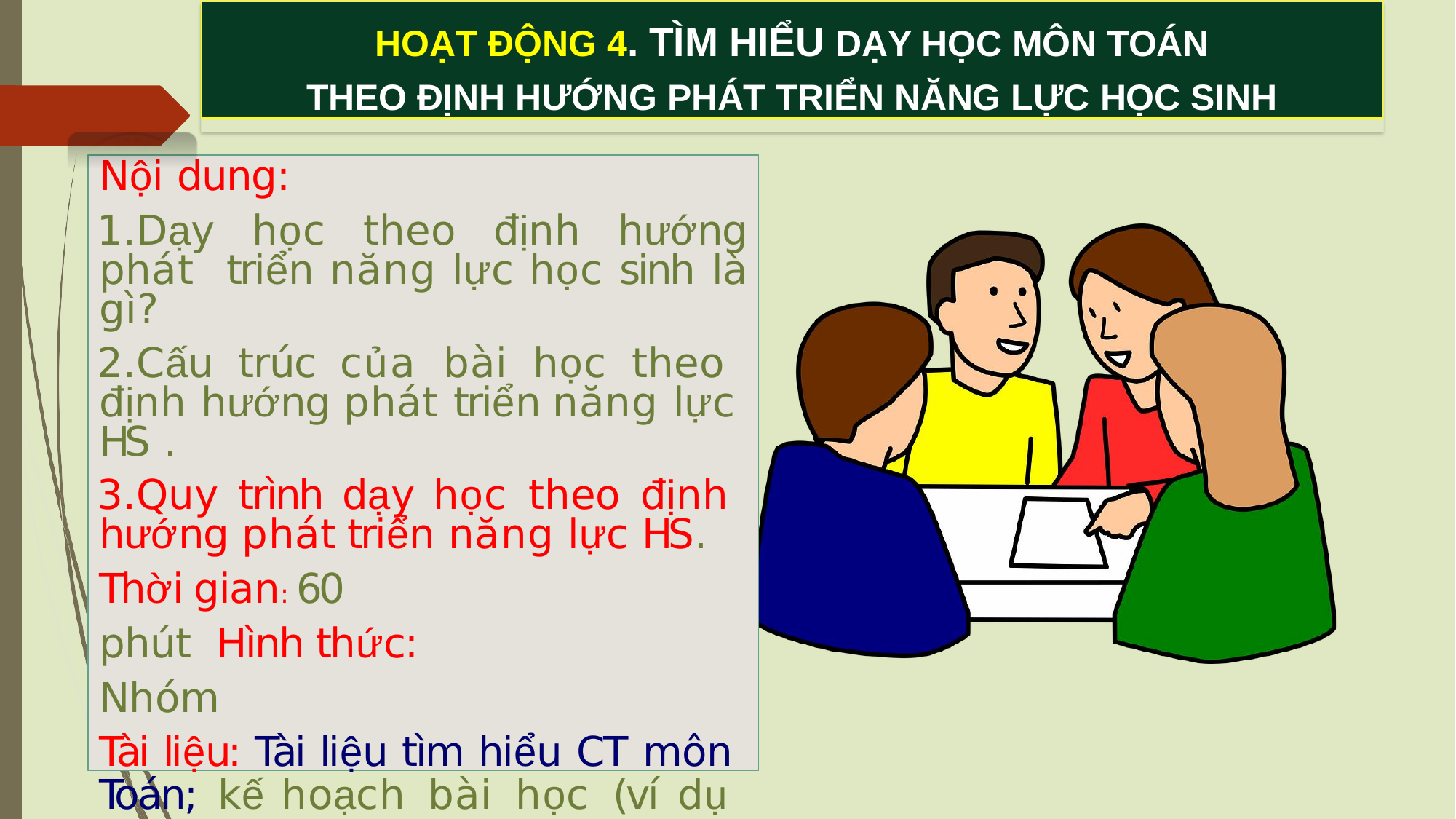

HOẠT ĐỘNG 4. TÌM HIỂU DẠY HỌC MÔN TOÁN
THEO ĐỊNH HƯỚNG PHÁT TRIỂN NĂNG LỰC HỌC SINH

Nội dung:
Dạy học theo định hướng phát  triển năng lực học sinh là gì?
Cấu trúc của bài học theo  định hướng phát triển năng lực  HS .
Quy trình dạy học theo định  hướng phát triển năng lực HS.
Thời gian: 60 phút  Hình thức: Nhóm
Tài liệu: Tài liệu tìm hiểu CT môn  Toán; kế hoạch bài học (ví dụ  trong tài liệuHA)CAO Thi – TUE  2019